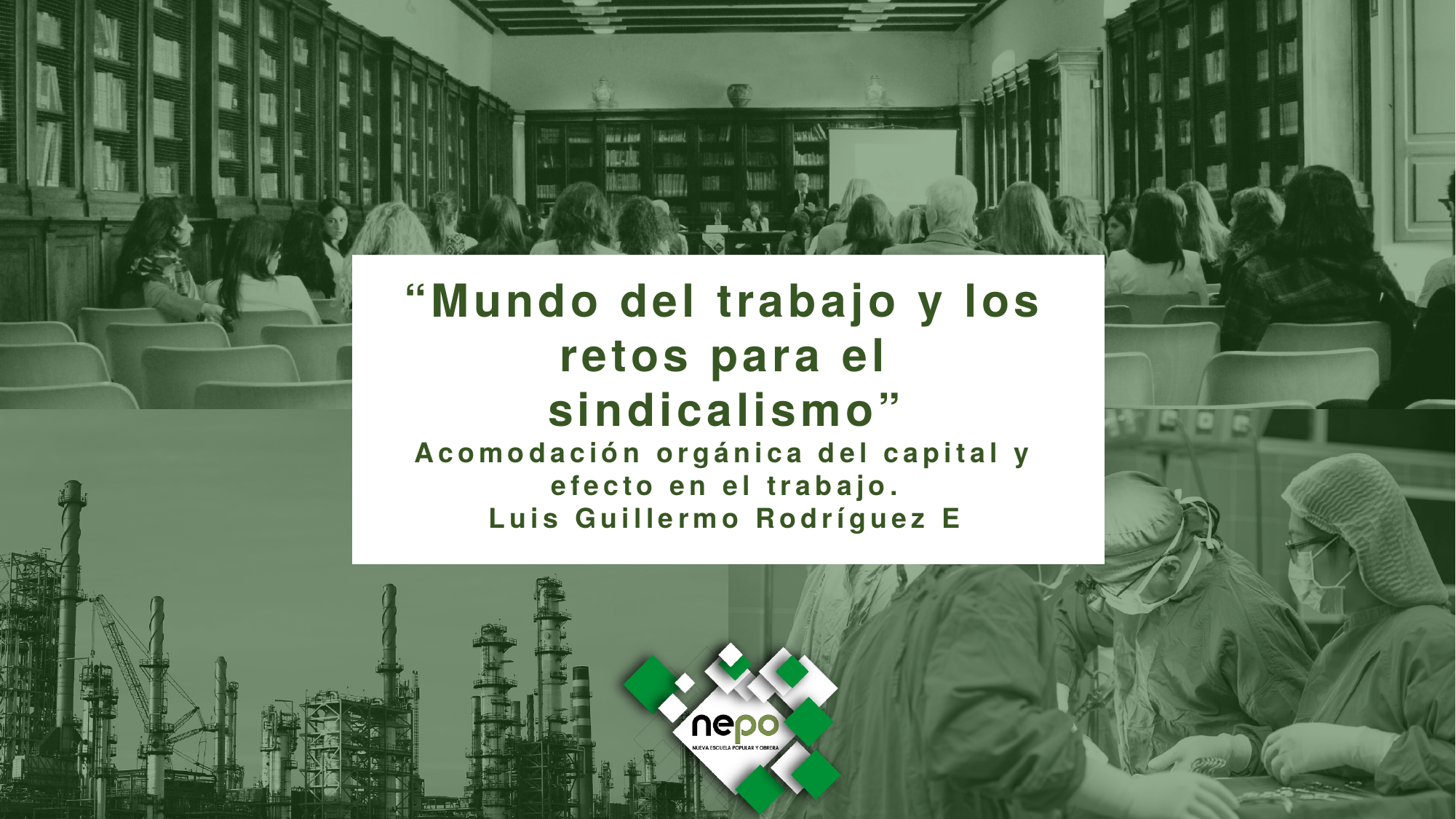

“Mundo del trabajo y los retos para el sindicalismo”
Acomodación orgánica del capital y efecto en el trabajo.
Luis Guillermo Rodríguez E